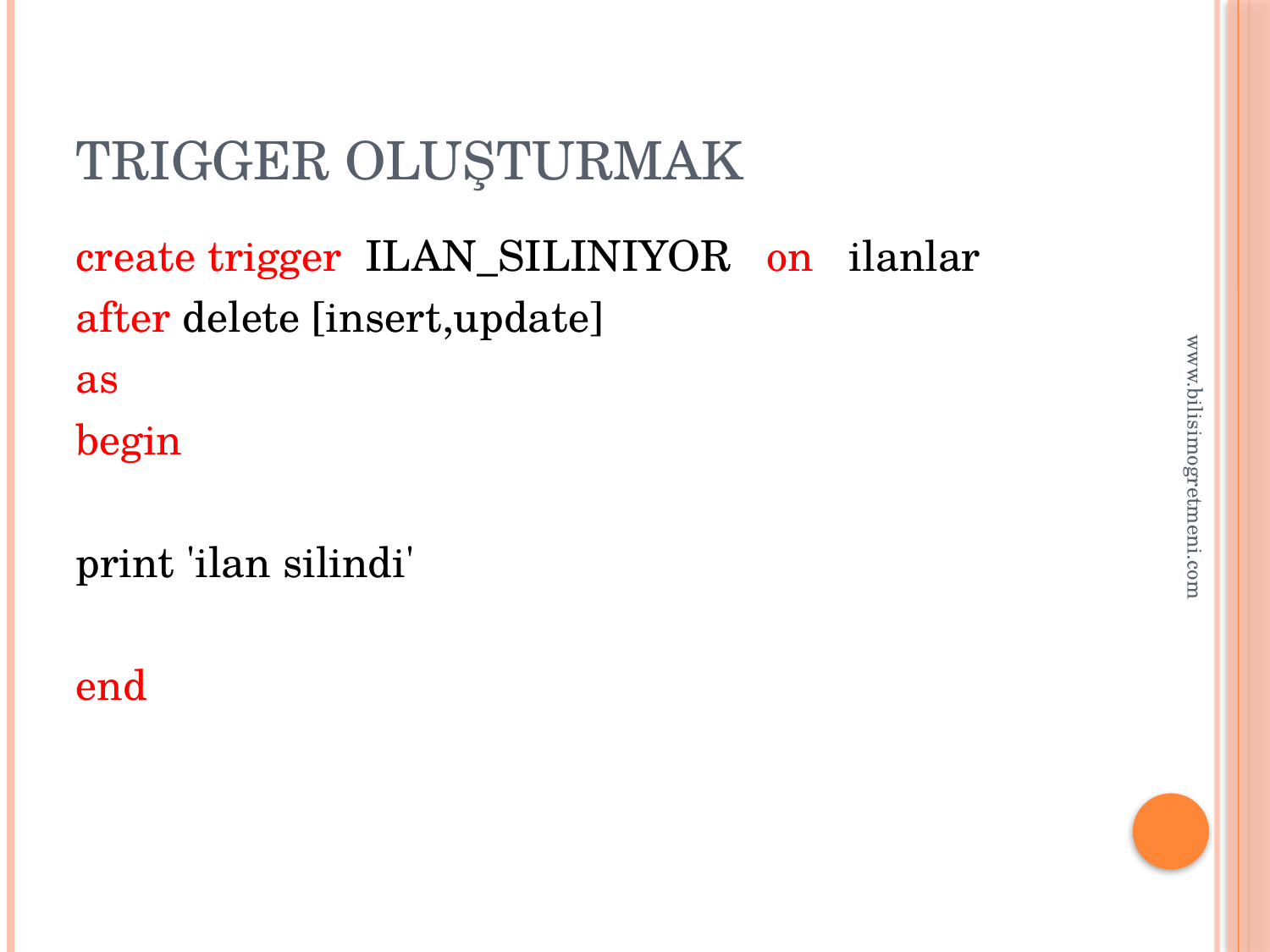

# TRIGGER OLUŞTURMAK
create trigger  ILAN_SILINIYOR   on   ilanlar
after delete [insert,update]
as
begin

print 'ilan silindi'

end
www.bilisimogretmeni.com